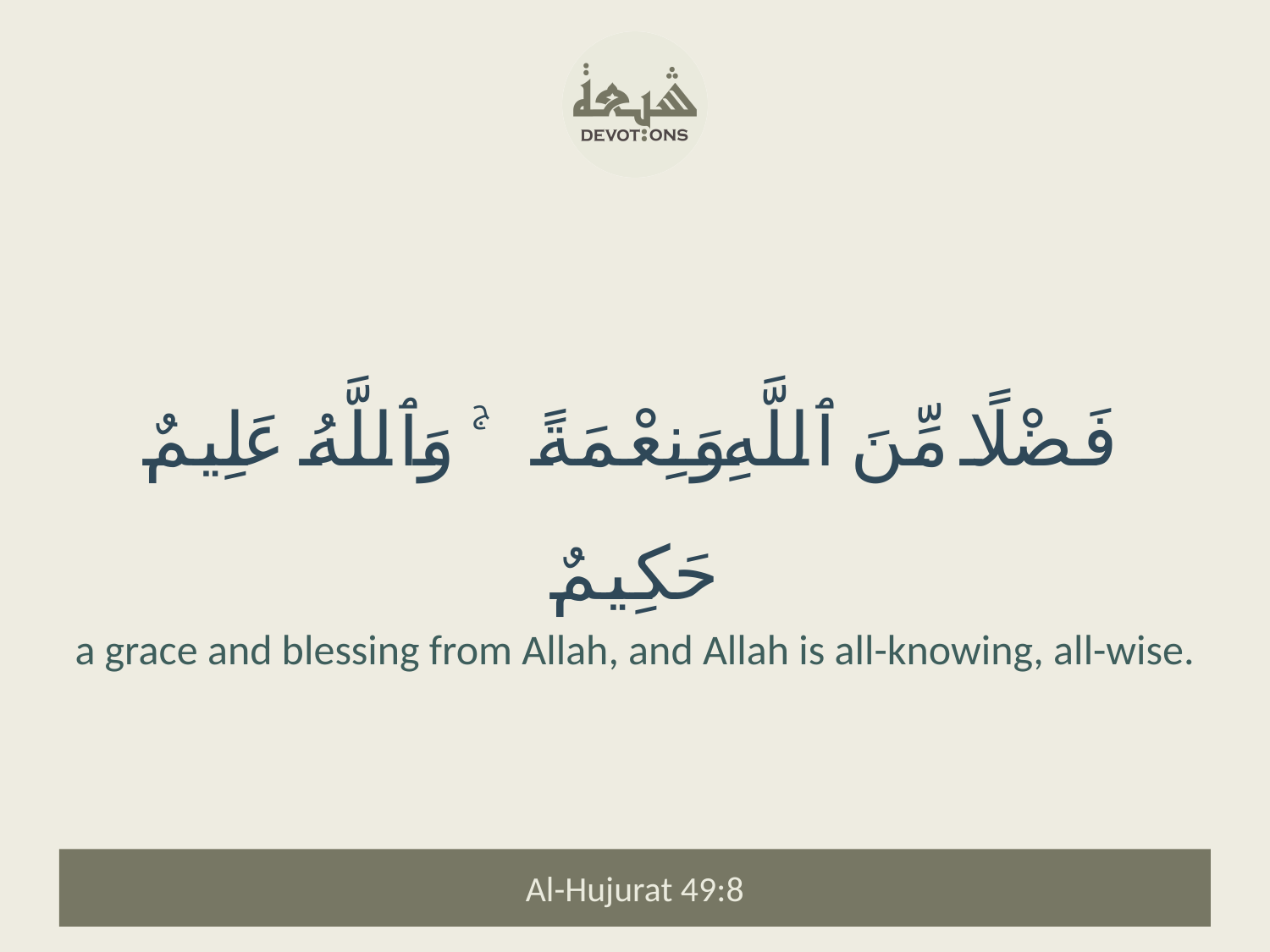

فَضْلًا مِّنَ ٱللَّهِ وَنِعْمَةً ۚ وَٱللَّهُ عَلِيمٌ حَكِيمٌ
a grace and blessing from Allah, and Allah is all-knowing, all-wise.
Al-Hujurat 49:8